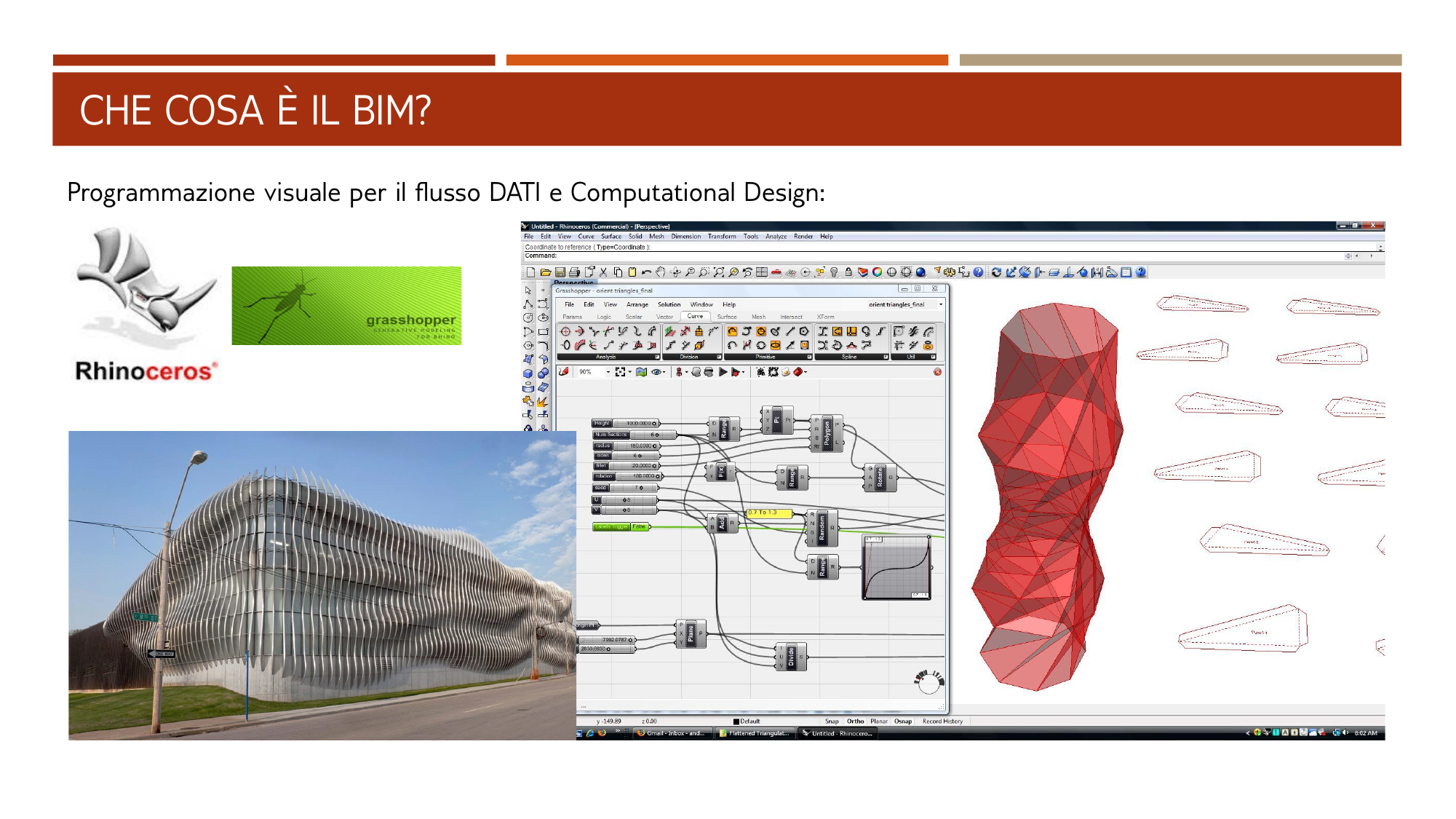

# Che cosa è il bim?
Programmazione visuale per il flusso DATI e Computational Design: